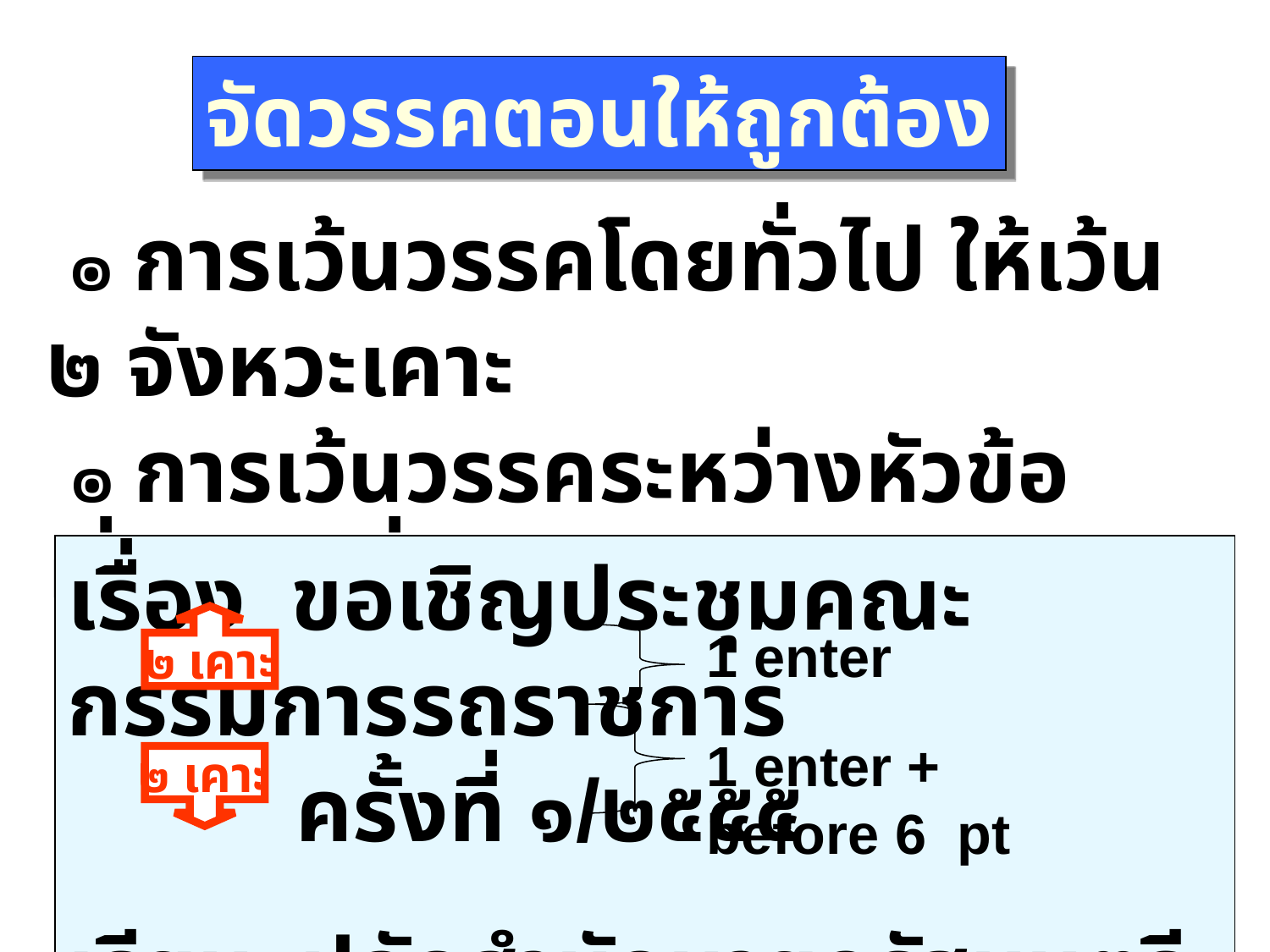

จัดวรรคตอนให้ถูกต้อง
 ๏ การเว้นวรรคโดยทั่วไป ให้เว้น ๒ จังหวะเคาะ
 ๏ การเว้นวรรคระหว่างหัวข้อเรื่องกับเรื่อง
    ให้เว้น ๒ จังหวะเคาะ
เรื่อง  ขอเชิญประชุมคณะกรรมการรถราชการ
          ครั้งที่ ๑/๒๕๕๕
เรียน  ปลัดสำนักนายกรัฐมนตรี
๒ เคาะ
1 enter

1 enter + before 6  pt
๒ เคาะ